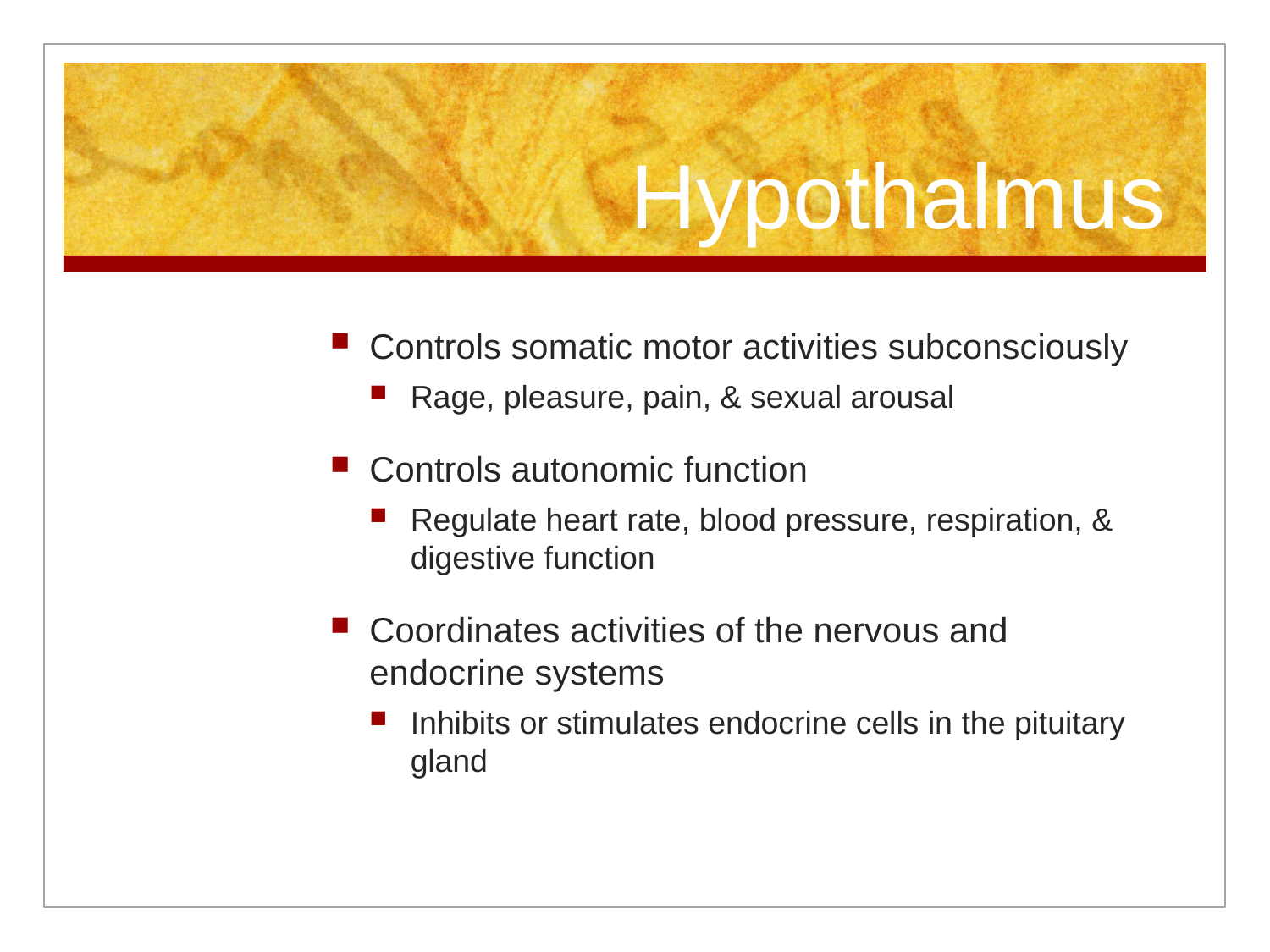

# Hypothalmus
Controls somatic motor activities subconsciously
Rage, pleasure, pain, & sexual arousal
Controls autonomic function
Regulate heart rate, blood pressure, respiration, & digestive function
Coordinates activities of the nervous and endocrine systems
Inhibits or stimulates endocrine cells in the pituitary gland